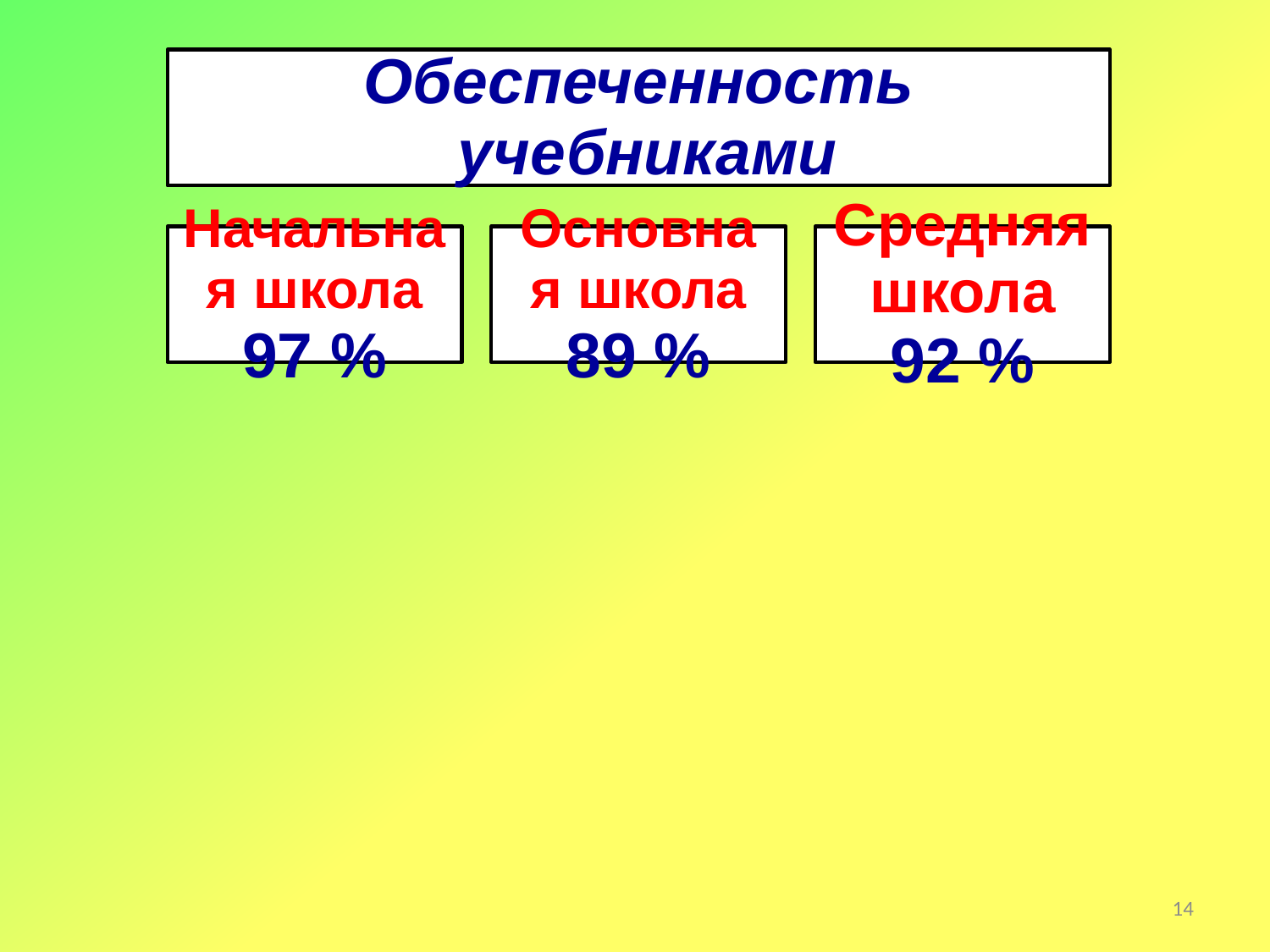

Обеспеченность
 учебниками
Начальная школа
97 %
Основная школа
89 %
Средняя школа
92 %

14